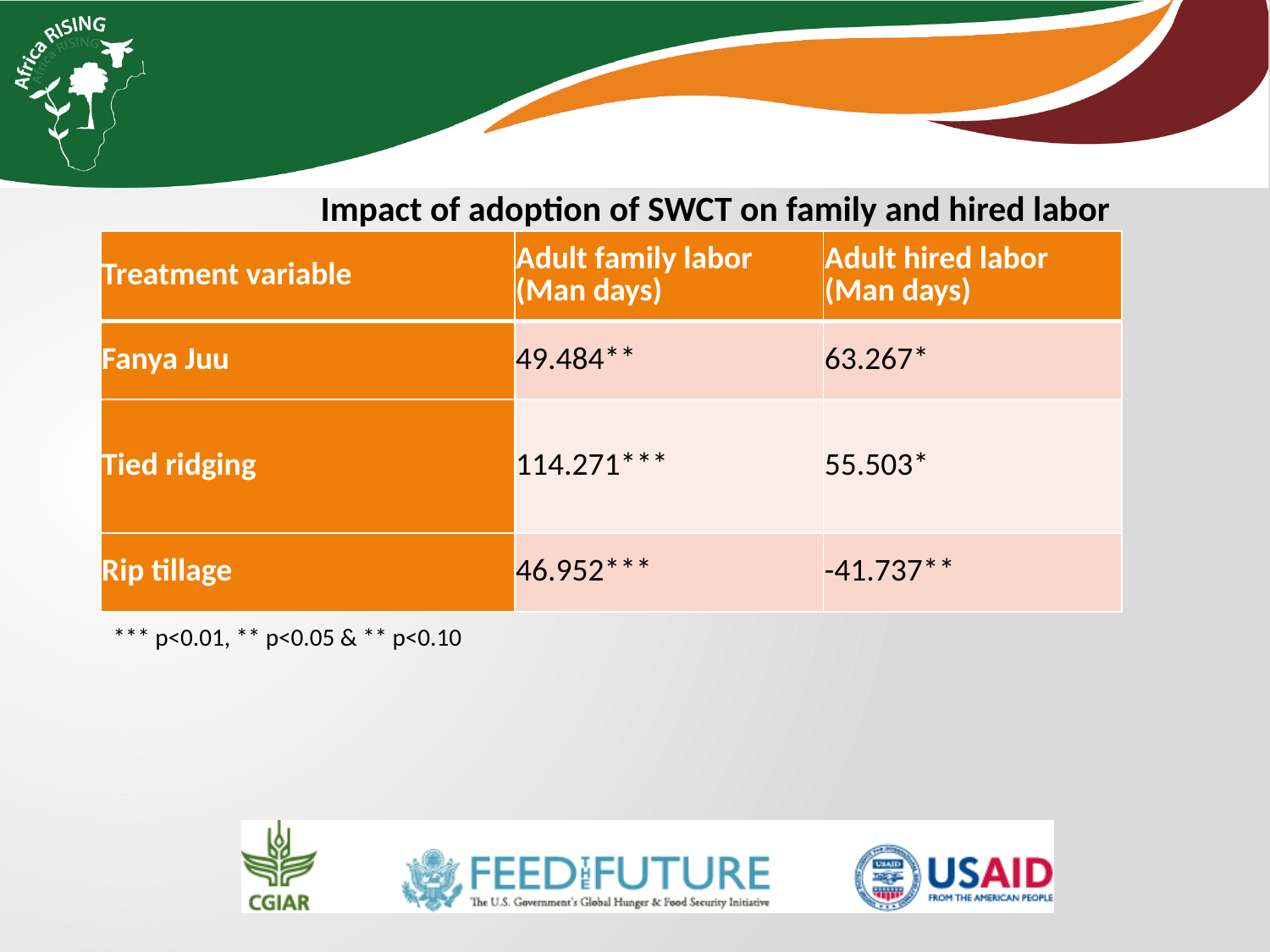

Impact of adoption of SWCT on family and hired labor
| Treatment variable | Adult family labor (Man days) | Adult hired labor (Man days) |
| --- | --- | --- |
| Fanya Juu | 49.484\*\* | 63.267\* |
| Tied ridging | 114.271\*\*\* | 55.503\* |
| Rip tillage | 46.952\*\*\* | -41.737\*\* |
*** p<0.01, ** p<0.05 & ** p<0.10